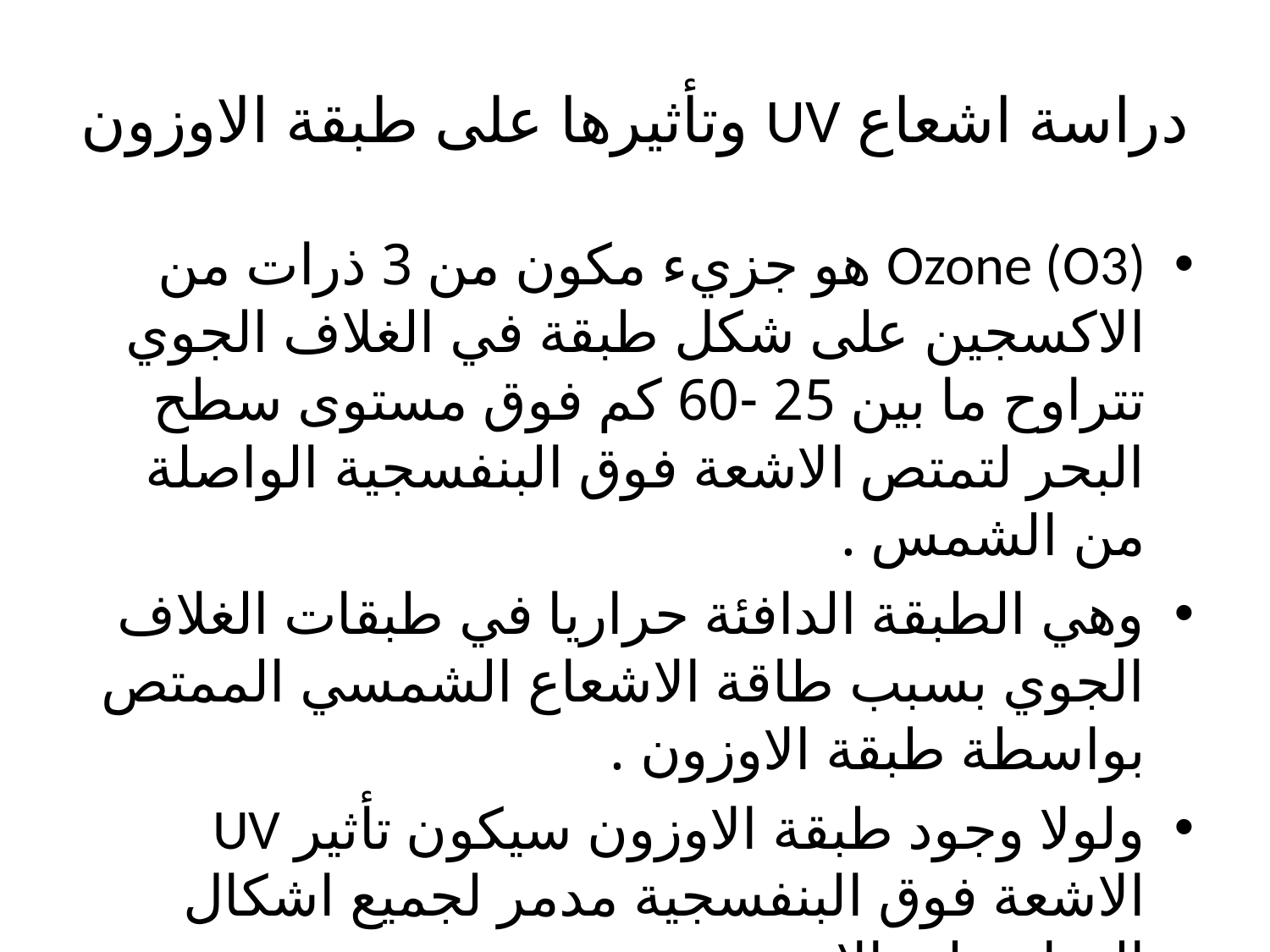

# دراسة اشعاع UV وتأثيرها على طبقة الاوزون
Ozone (O3) هو جزيء مكون من 3 ذرات من الاكسجين على شكل طبقة في الغلاف الجوي تتراوح ما بين 25 -60 كم فوق مستوى سطح البحر لتمتص الاشعة فوق البنفسجية الواصلة من الشمس .
وهي الطبقة الدافئة حراريا في طبقات الغلاف الجوي بسبب طاقة الاشعاع الشمسي الممتص بواسطة طبقة الاوزون .
ولولا وجود طبقة الاوزون سيكون تأثير UV  الاشعة فوق البنفسجية مدمر لجميع اشكال الحياة على الارض.